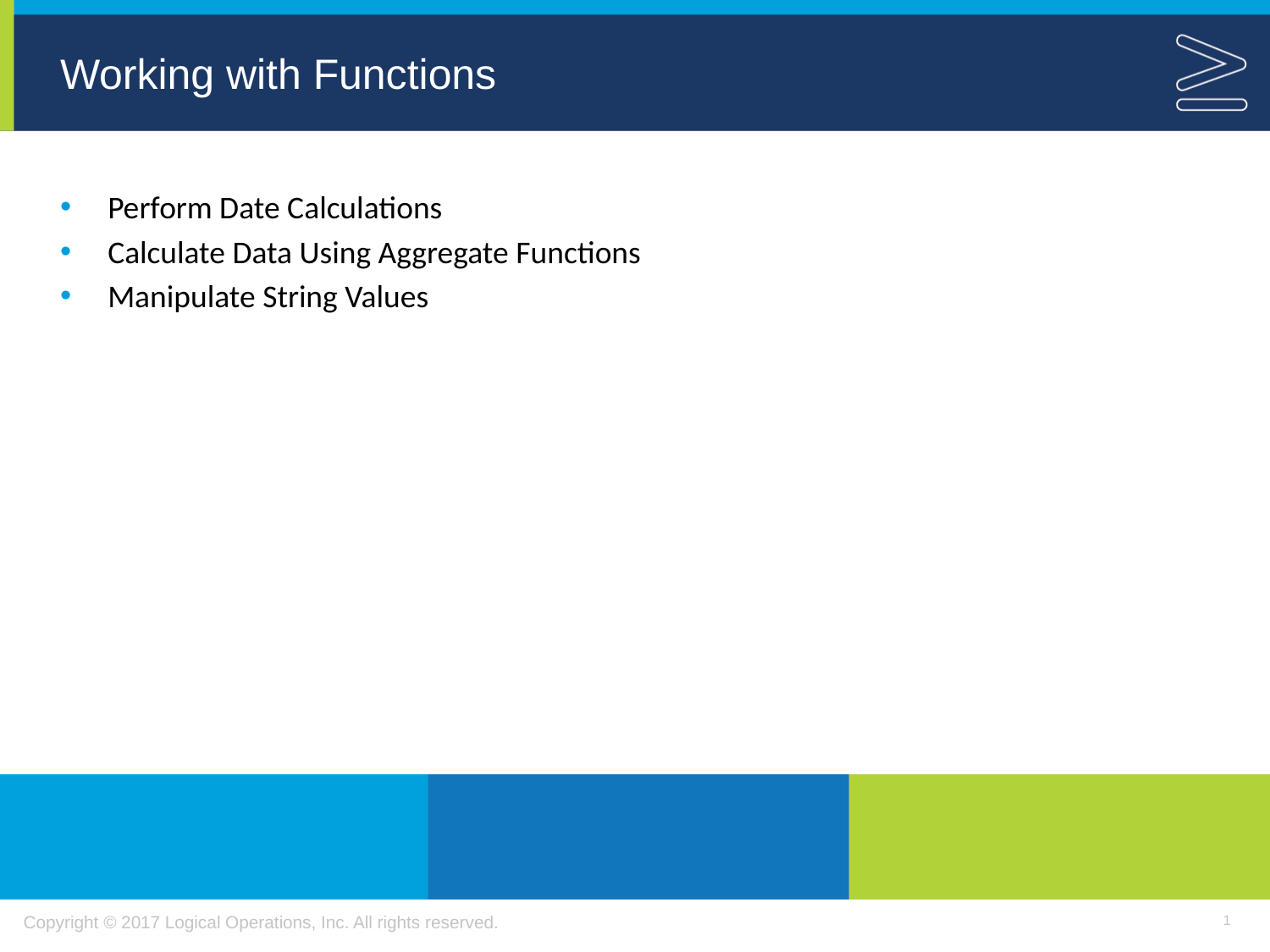

# Working with Functions
Perform Date Calculations
Calculate Data Using Aggregate Functions
Manipulate String Values

1